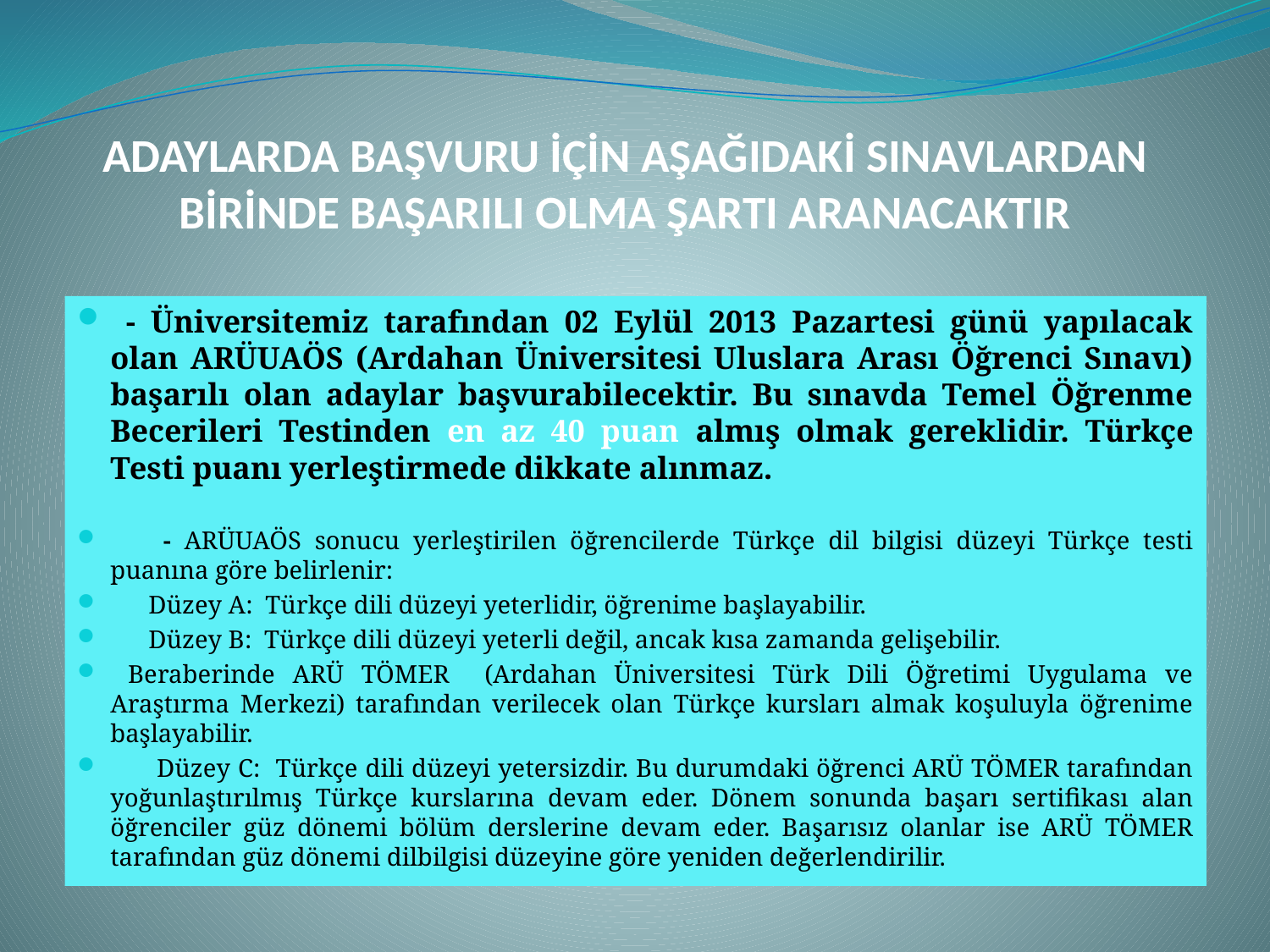

# ADAYLARDA BAŞVURU İÇİN AŞAĞIDAKİ SINAVLARDAN BİRİNDE BAŞARILI OLMA ŞARTI ARANACAKTIR
 - Üniversitemiz tarafından 02 Eylül 2013 Pazartesi günü yapılacak olan ARÜUAÖS (Ardahan Üniversitesi Uluslara Arası Öğrenci Sınavı) başarılı olan adaylar başvurabilecektir. Bu sınavda Temel Öğrenme Becerileri Testinden en az 40 puan almış olmak gereklidir. Türkçe Testi puanı yerleştirmede dikkate alınmaz.

    - ARÜUAÖS sonucu yerleştirilen öğrencilerde Türkçe dil bilgisi düzeyi Türkçe testi puanına göre belirlenir:
      Düzey A:  Türkçe dili düzeyi yeterlidir, öğrenime başlayabilir.
      Düzey B:  Türkçe dili düzeyi yeterli değil, ancak kısa zamanda gelişebilir.
 Beraberinde ARÜ TÖMER  (Ardahan Üniversitesi Türk Dili Öğretimi Uygulama ve Araştırma Merkezi) tarafından verilecek olan Türkçe kursları almak koşuluyla öğrenime başlayabilir.
      Düzey C:  Türkçe dili düzeyi yetersizdir. Bu durumdaki öğrenci ARÜ TÖMER tarafından yoğunlaştırılmış Türkçe kurslarına devam eder. Dönem sonunda başarı sertifikası alan öğrenciler güz dönemi bölüm derslerine devam eder. Başarısız olanlar ise ARÜ TÖMER tarafından güz dönemi dilbilgisi düzeyine göre yeniden değerlendirilir.